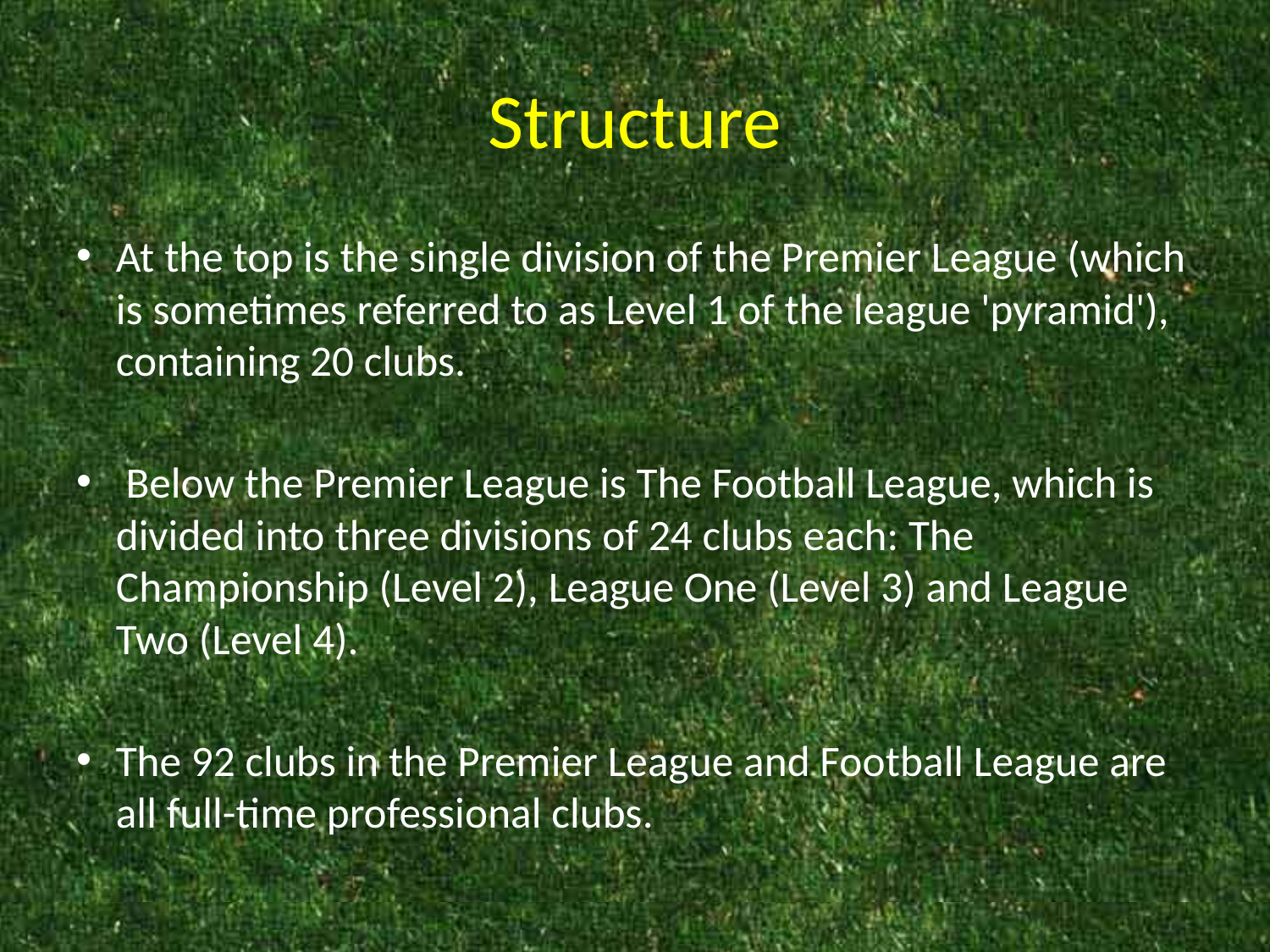

# Structure
At the top is the single division of the Premier League (which is sometimes referred to as Level 1 of the league 'pyramid'), containing 20 clubs.

 Below the Premier League is The Football League, which is divided into three divisions of 24 clubs each: The Championship (Level 2), League One (Level 3) and League Two (Level 4).

The 92 clubs in the Premier League and Football League are all full-time professional clubs.